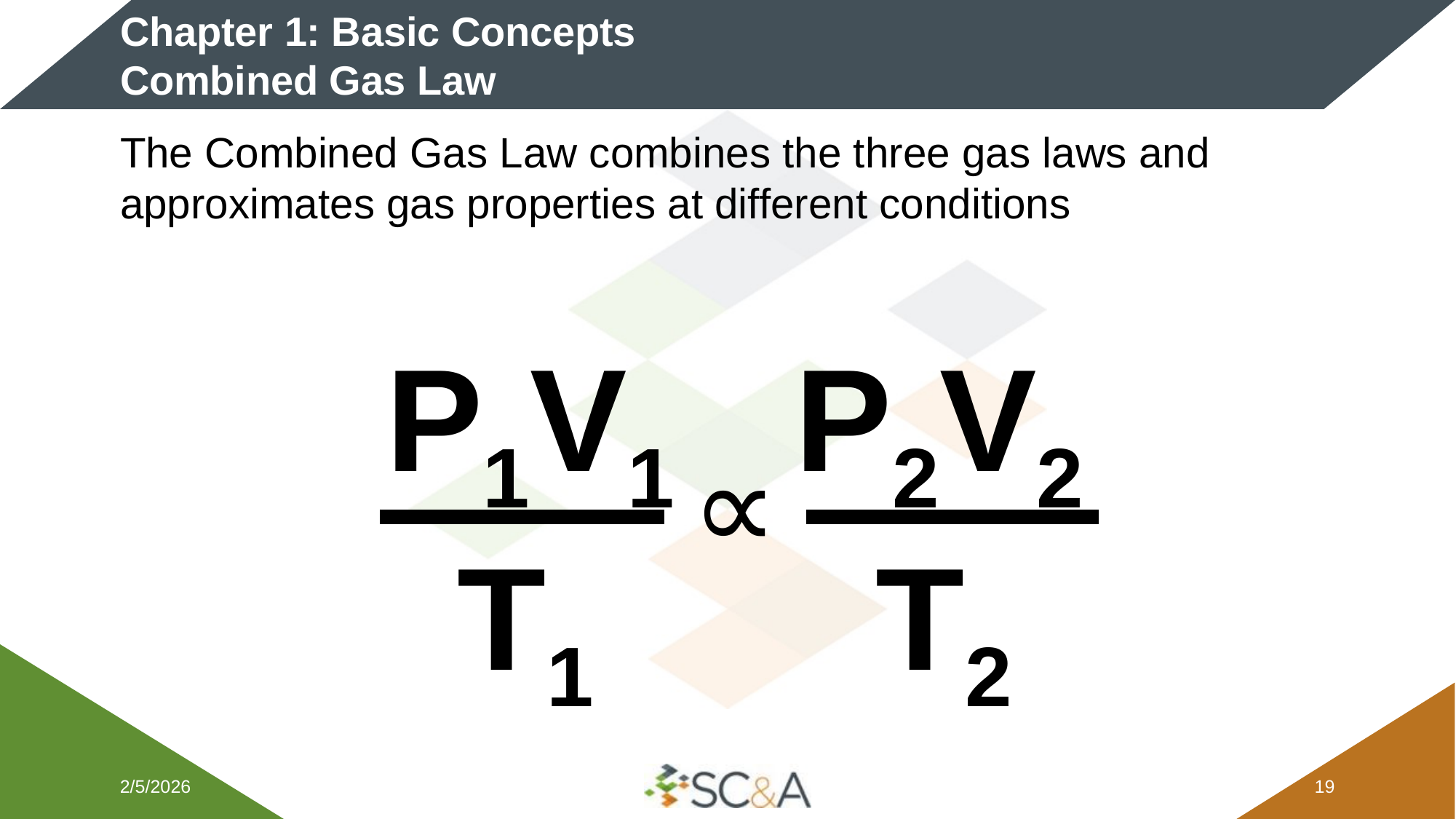

# Chapter 1: Basic Concepts Combined Gas Law
The Combined Gas Law combines the three gas laws and approximates gas properties at different conditions
P1V1   P2V2
T1       T2
∝
2/5/2026
19